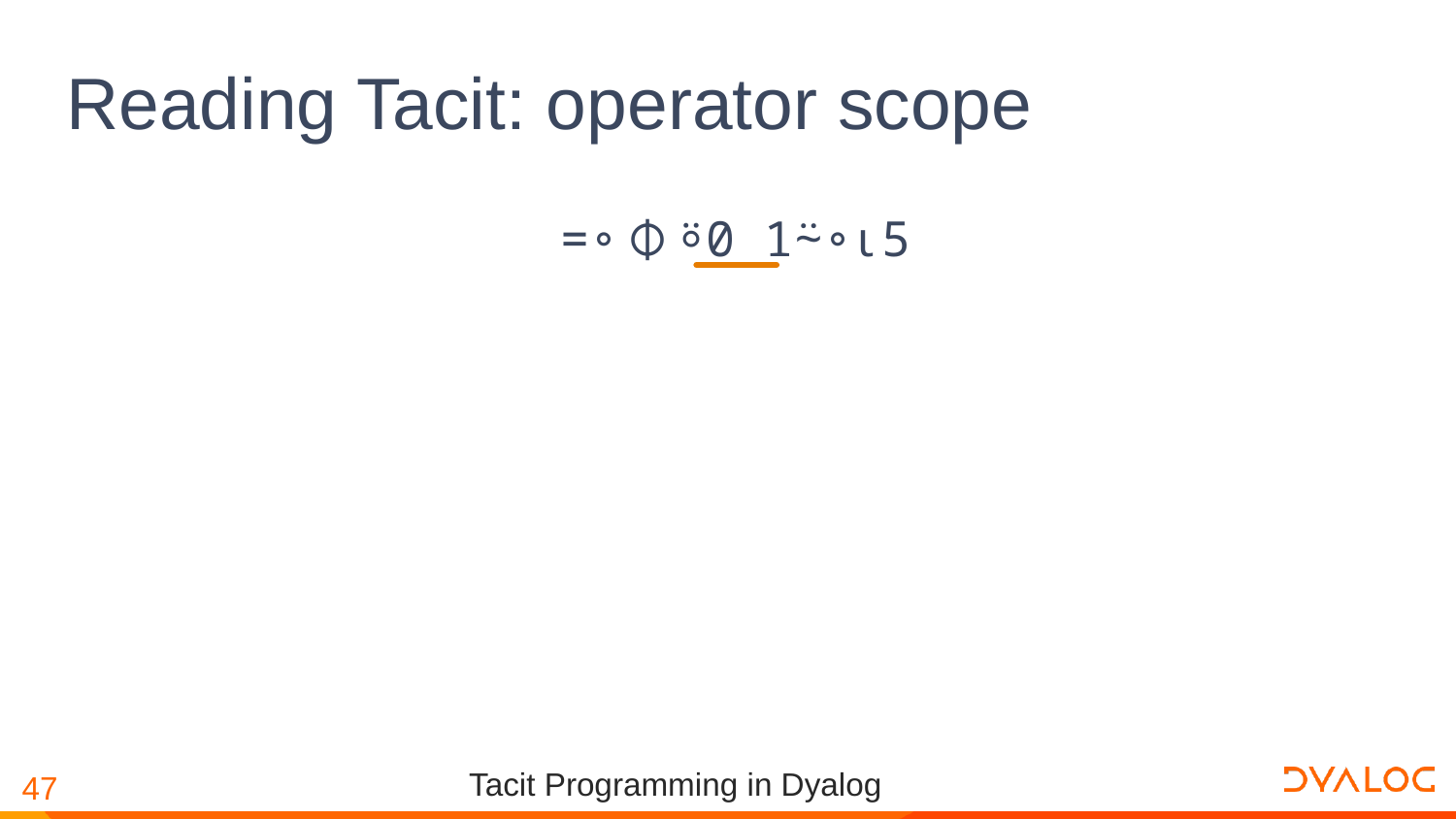

# Reading Tacit: operator scope
=∘⌽⍤0 1⍨∘⍳5